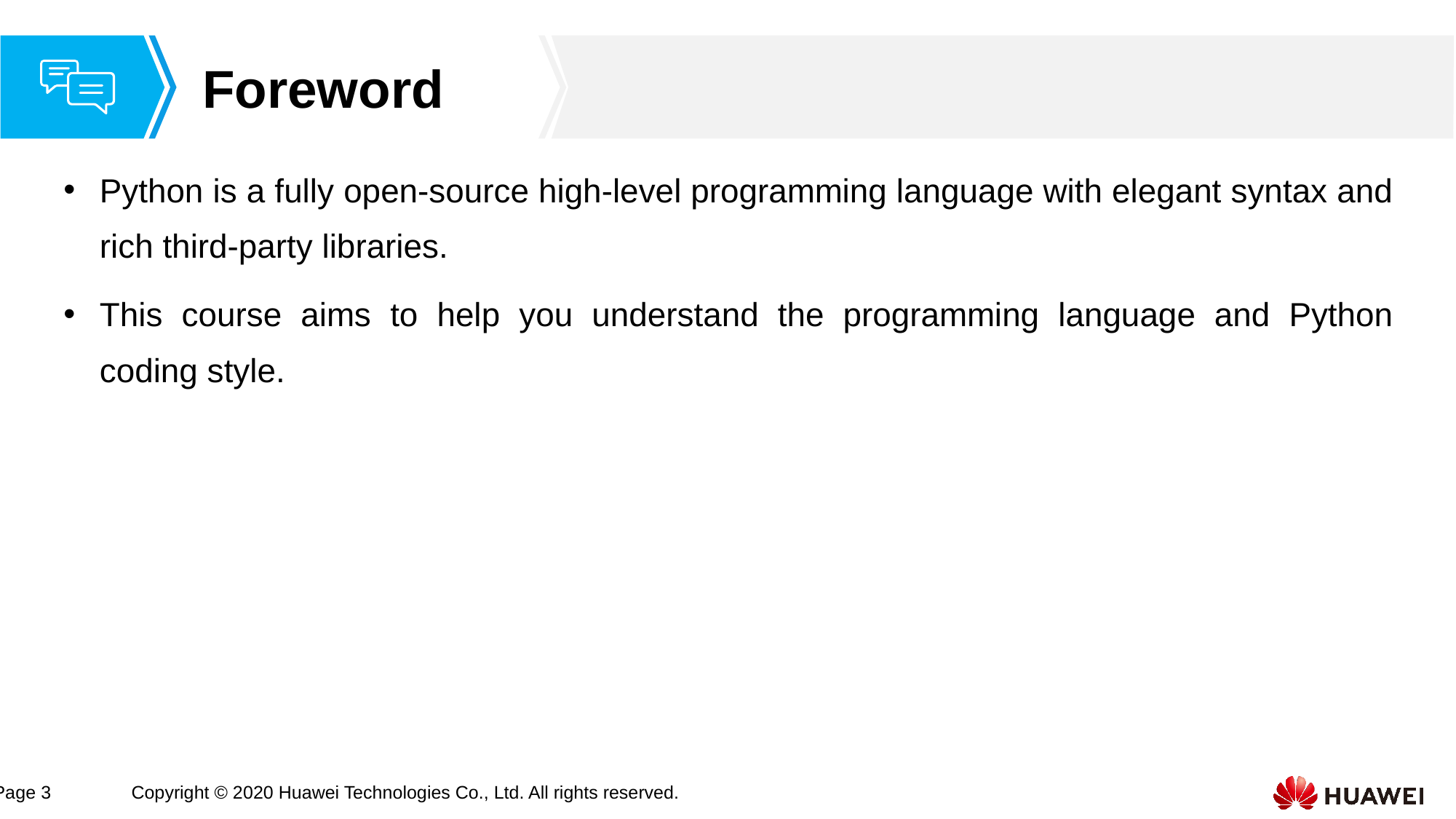

Python is a fully open-source high-level programming language with elegant syntax and rich third-party libraries.
This course aims to help you understand the programming language and Python coding style.